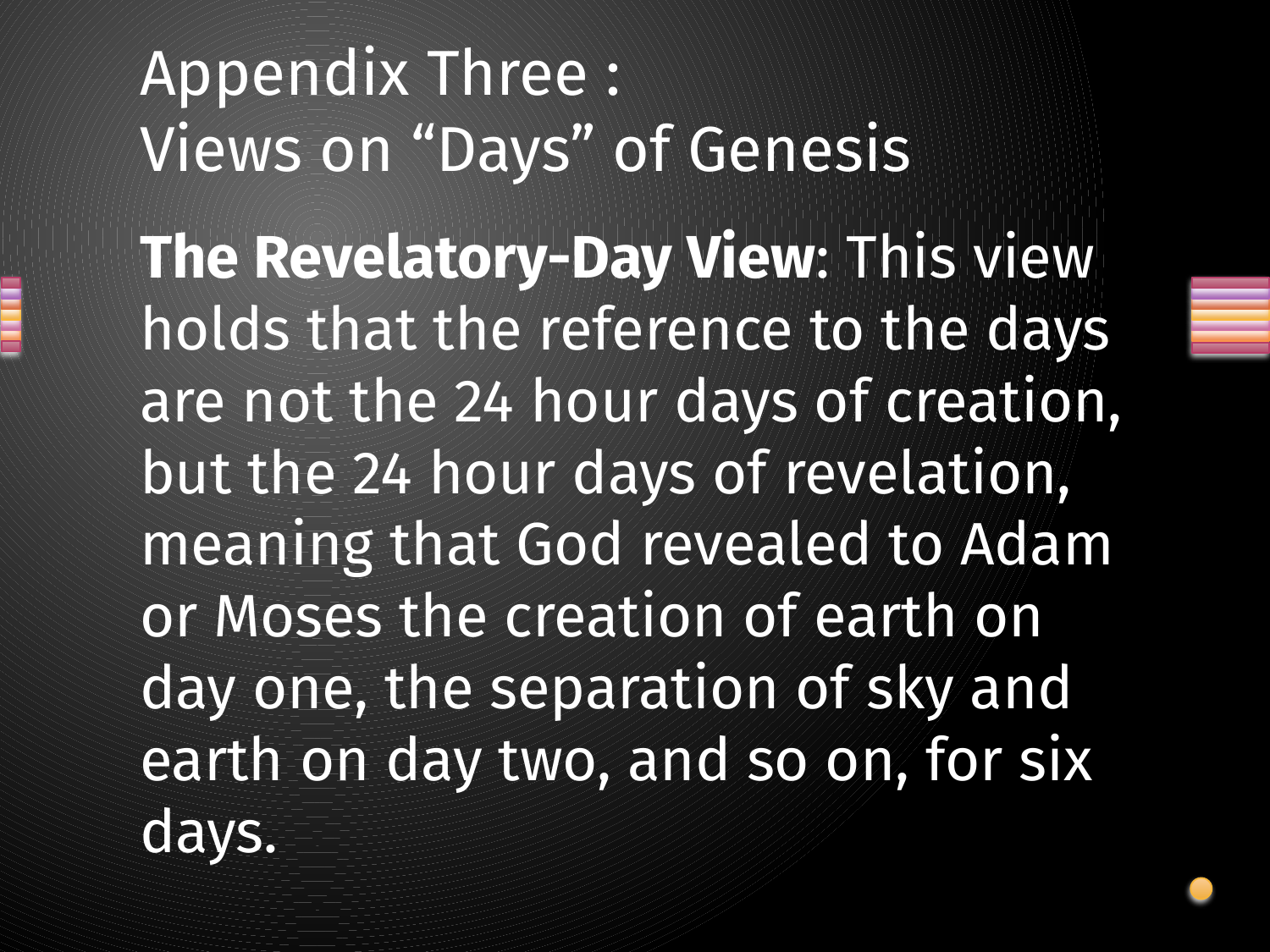

# Appendix Three : Views on “Days” of Genesis

The Revelatory-Day View: This view holds that the reference to the days are not the 24 hour days of creation, but the 24 hour days of revelation, meaning that God revealed to Adam or Moses the creation of earth on day one, the separation of sky and earth on day two, and so on, for six days.